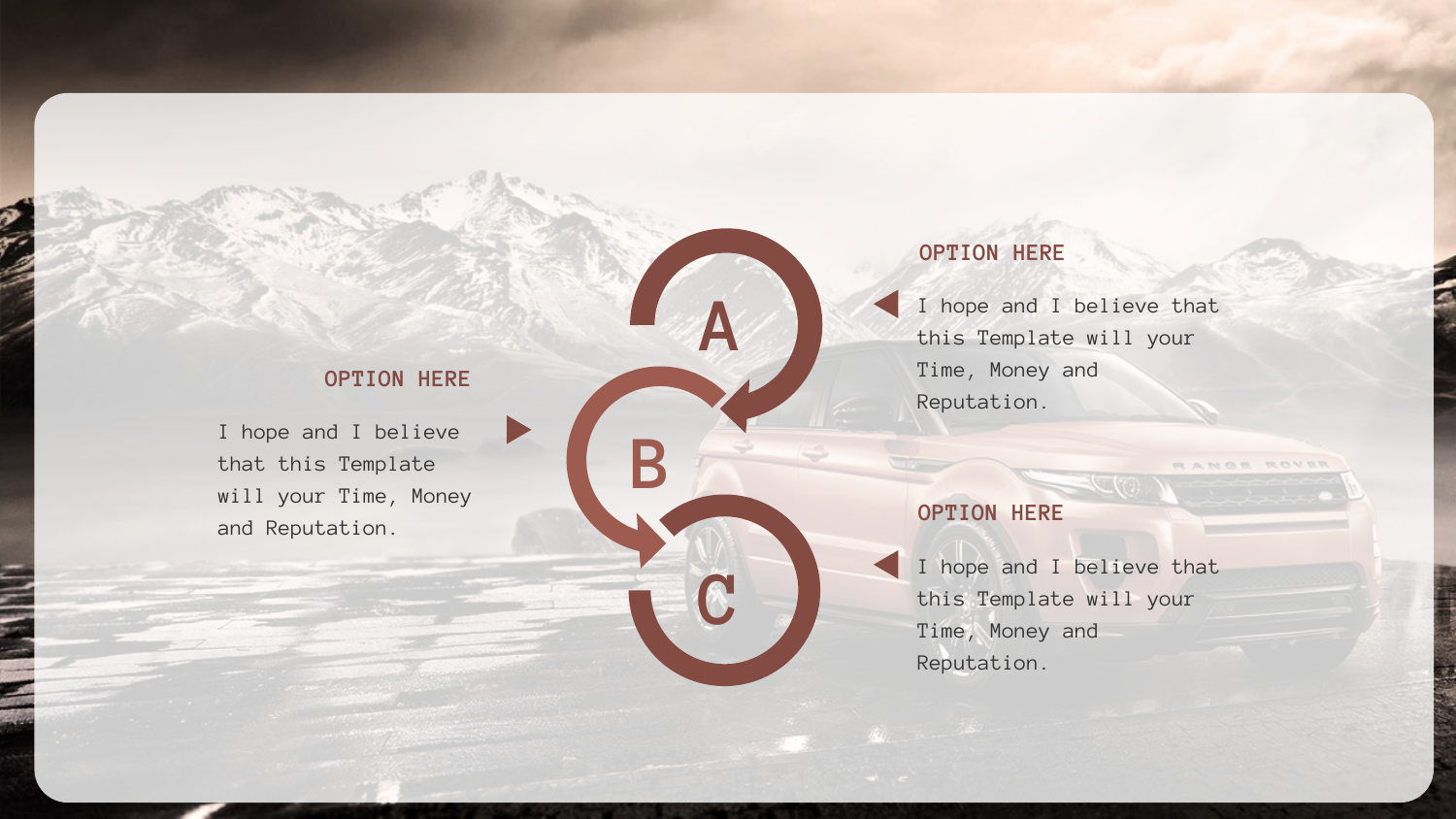

#

OPTION HERE

A
I hope and I believe that this Template will your Time, Money and Reputation.

OPTION HERE
I hope and I believe that this Template will your Time, Money and Reputation.
B

OPTION HERE

I hope and I believe that this Template will your Time, Money and Reputation.
C